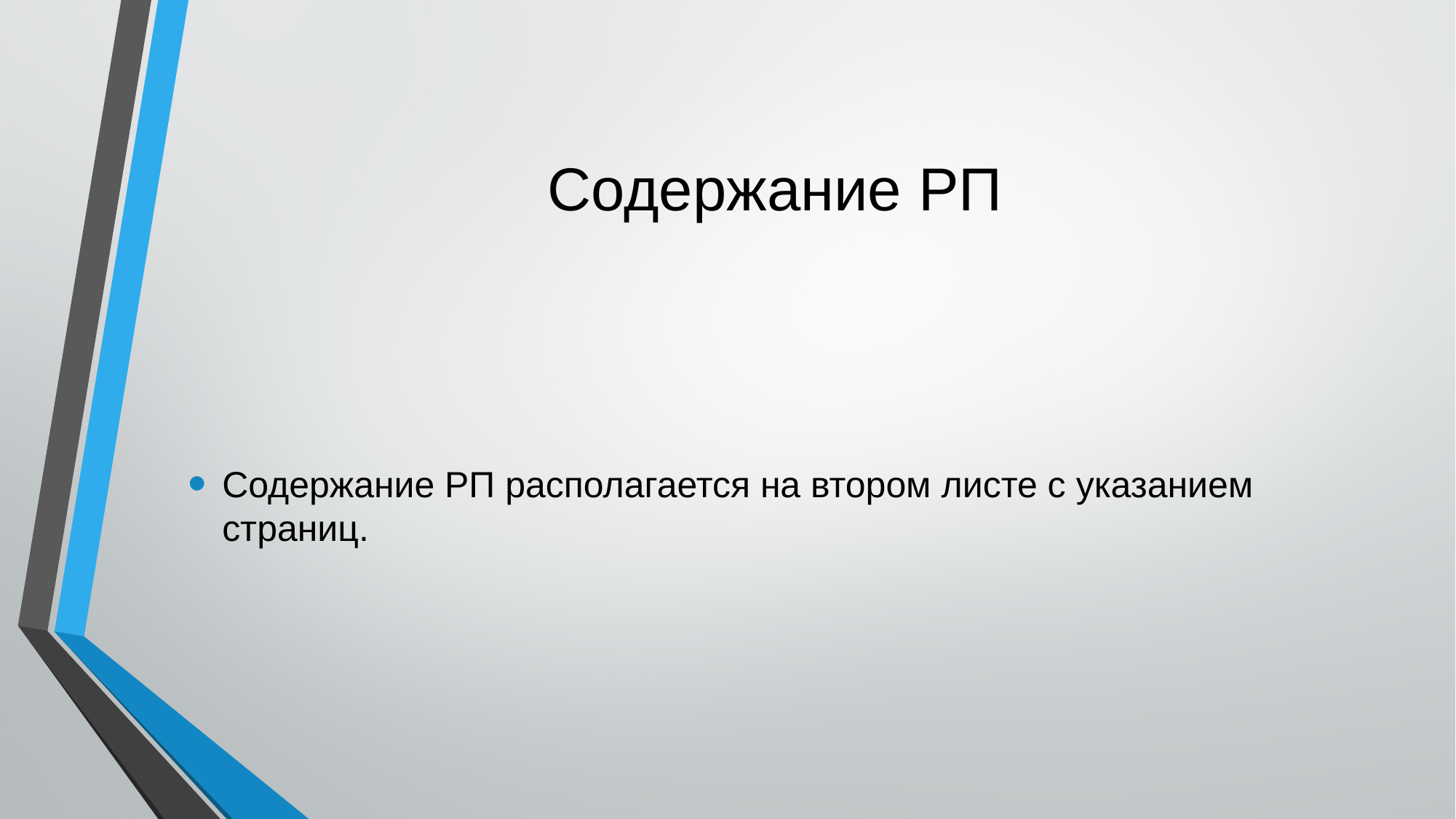

# Содержание РП
Содержание РП располагается на втором листе с указанием страниц.